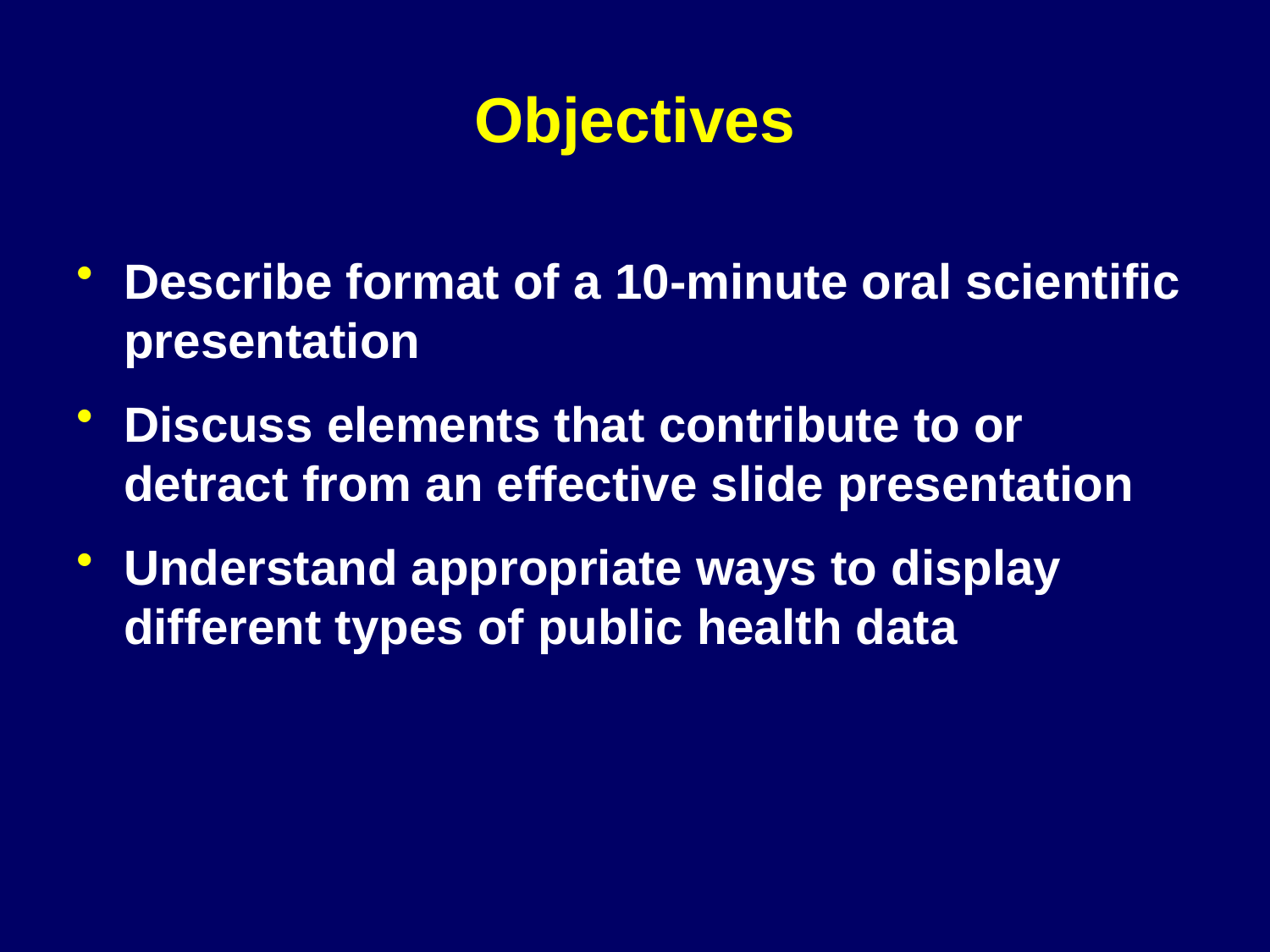

# Objectives
Describe format of a 10-minute oral scientific presentation
Discuss elements that contribute to or detract from an effective slide presentation
Understand appropriate ways to display different types of public health data